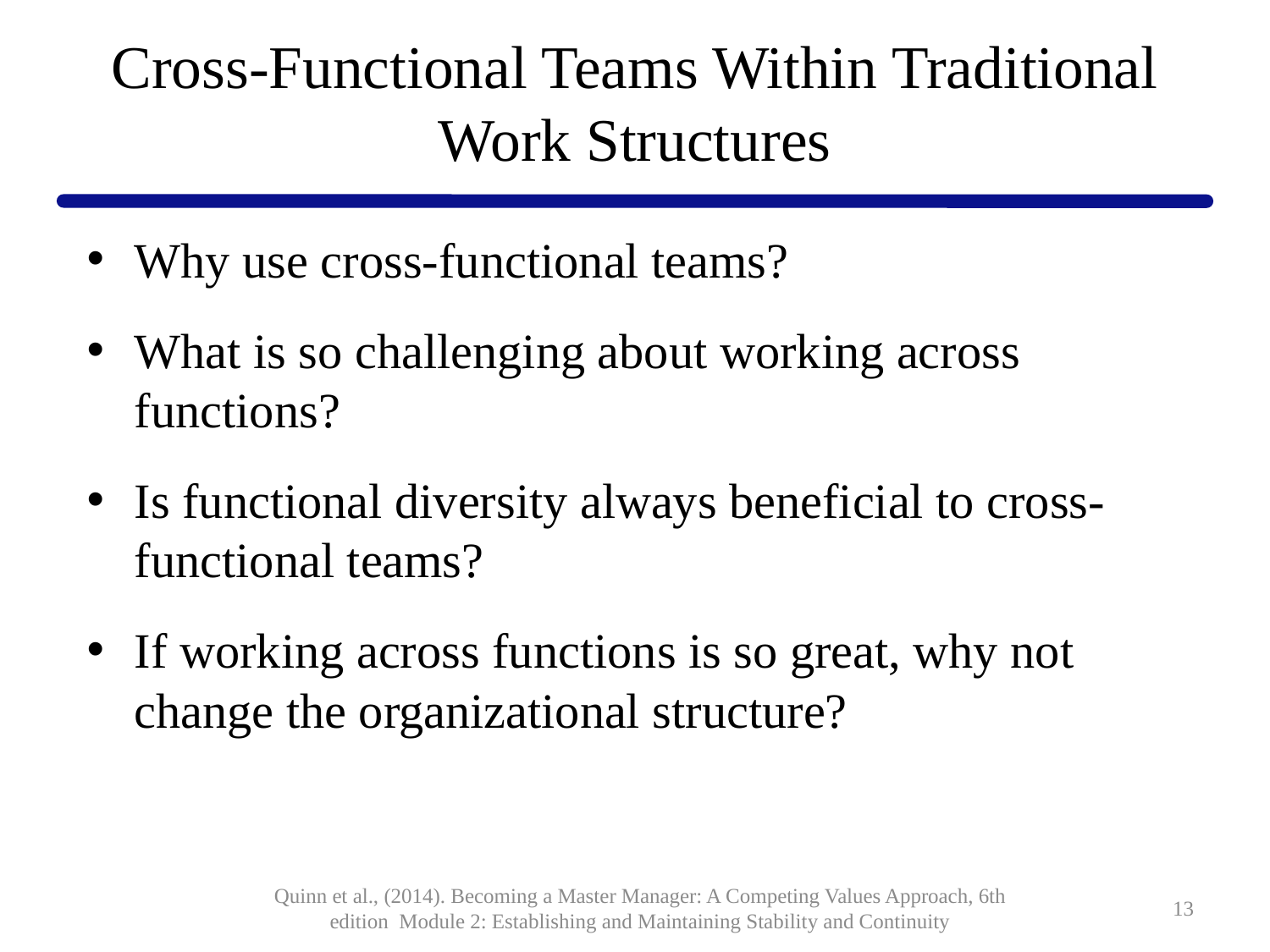

# Cross-Functional Teams Within Traditional Work Structures
Why use cross-functional teams?
What is so challenging about working across functions?
Is functional diversity always beneficial to cross-functional teams?
If working across functions is so great, why not change the organizational structure?

Quinn et al., (2014). Becoming a Master Manager: A Competing Values Approach, 6th edition  Module 2: Establishing and Maintaining Stability and Continuity
13